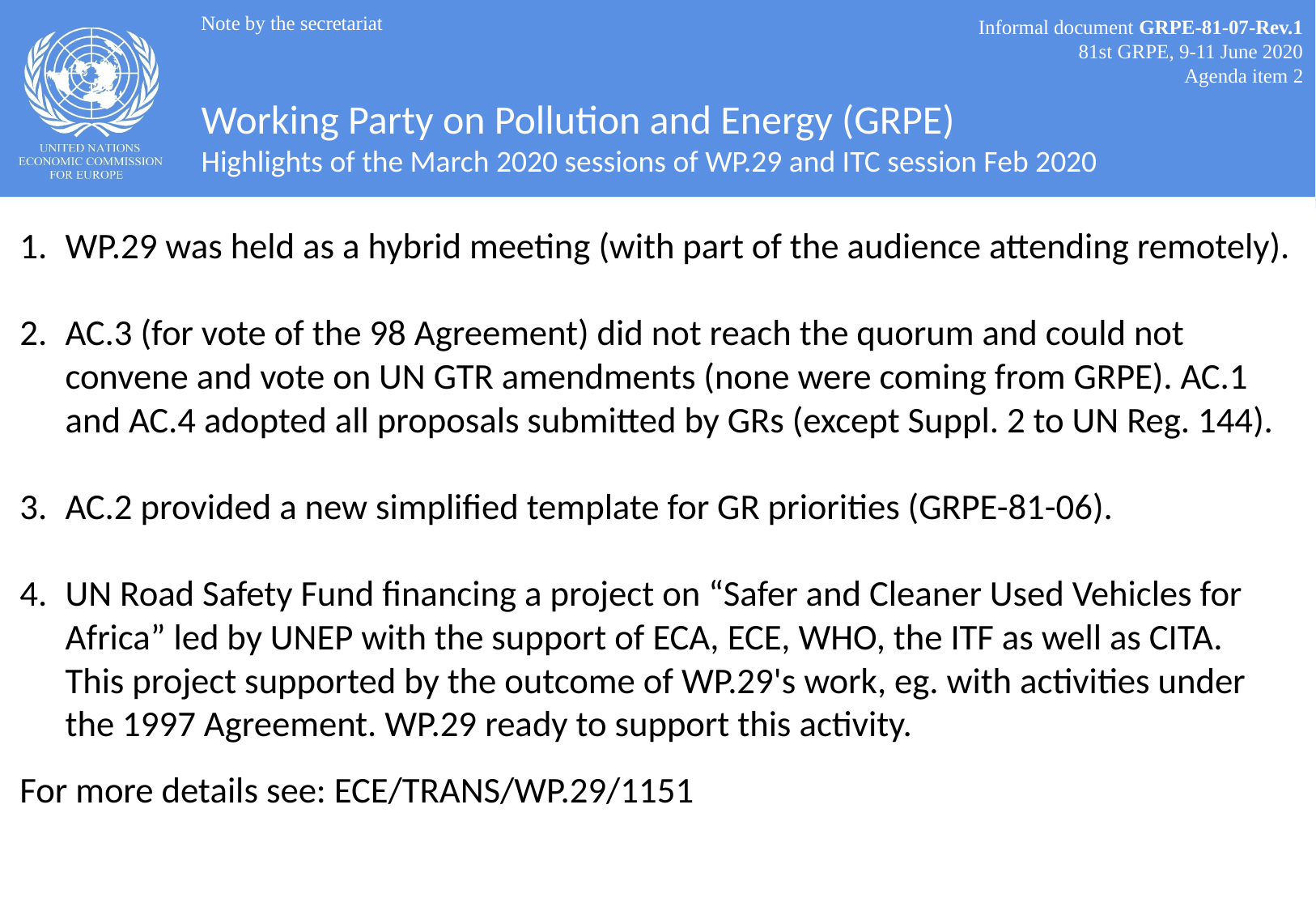

Note by the secretariat
Informal document GRPE-81-07-Rev.1
81st GRPE, 9-11 June 2020
Agenda item 2
# Working Party on Pollution and Energy (GRPE) Highlights of the March 2020 sessions of WP.29 and ITC session Feb 2020
WP.29 was held as a hybrid meeting (with part of the audience attending remotely).

AC.3 (for vote of the 98 Agreement) did not reach the quorum and could not convene and vote on UN GTR amendments (none were coming from GRPE). AC.1 and AC.4 adopted all proposals submitted by GRs (except Suppl. 2 to UN Reg. 144).

AC.2 provided a new simplified template for GR priorities (GRPE-81-06).

UN Road Safety Fund financing a project on “Safer and Cleaner Used Vehicles for Africa” led by UNEP with the support of ECA, ECE, WHO, the ITF as well as CITA.
This project supported by the outcome of WP.29's work, eg. with activities under the 1997 Agreement. WP.29 ready to support this activity.

For more details see: ECE/TRANS/WP.29/1151